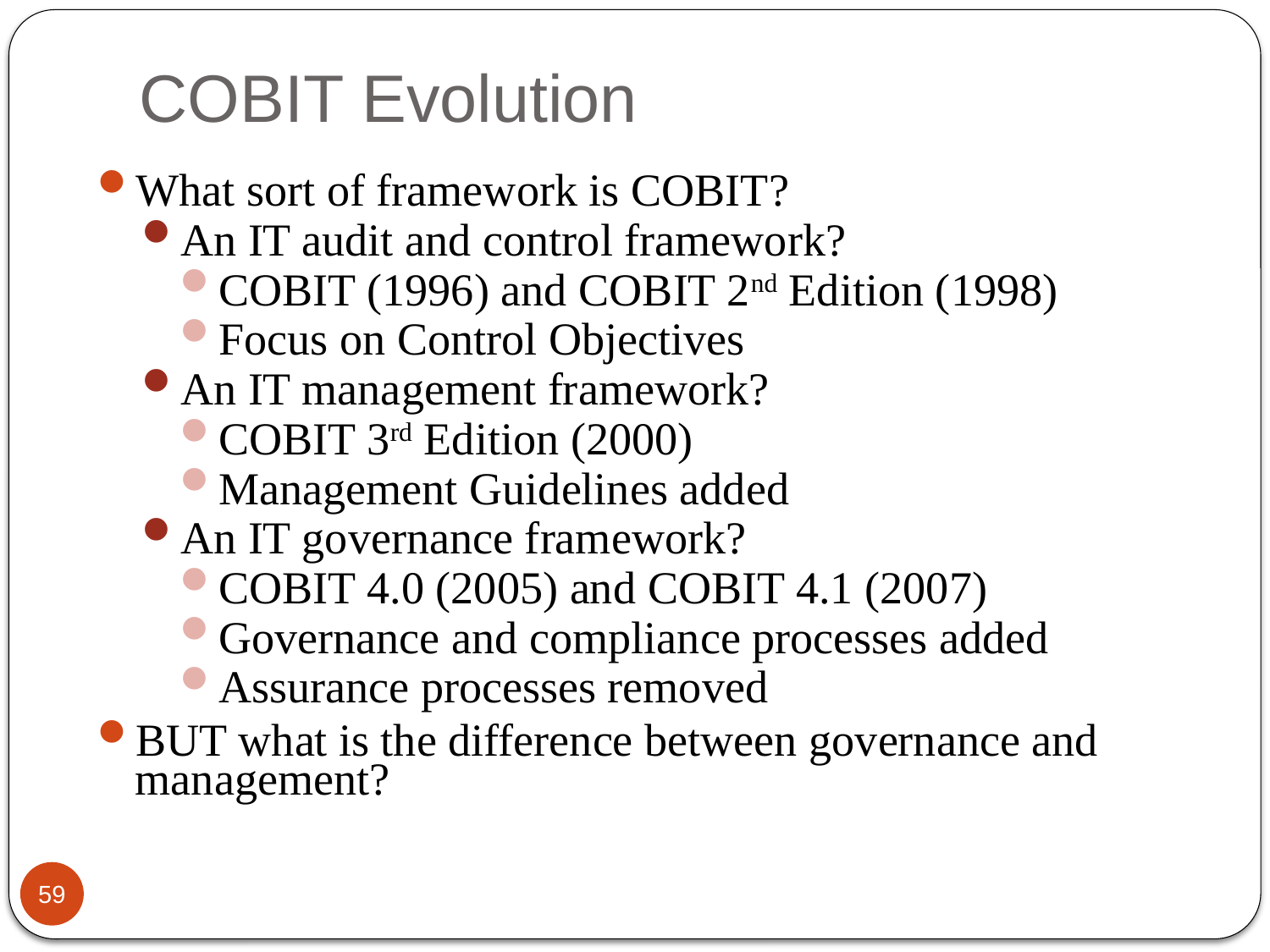

# COBIT Evolution
What sort of framework is COBIT?
An IT audit and control framework?
COBIT (1996) and COBIT 2nd Edition (1998)
Focus on Control Objectives
An IT management framework?
COBIT 3rd Edition (2000)
Management Guidelines added
An IT governance framework?
COBIT 4.0 (2005) and COBIT 4.1 (2007)
Governance and compliance processes added
Assurance processes removed
BUT what is the difference between governance and management?

59